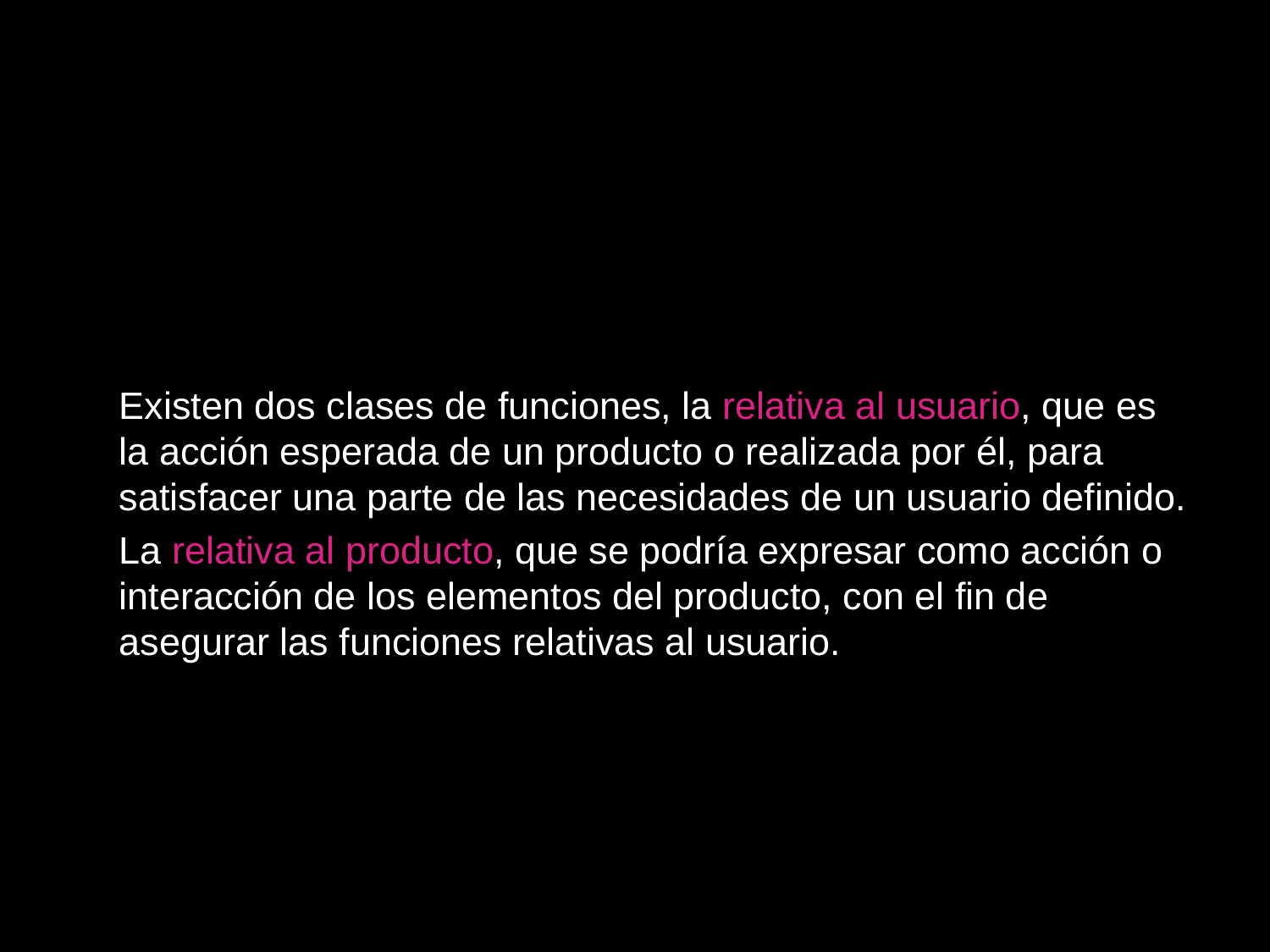

Existen dos clases de funciones, la relativa al usuario, que es la acción esperada de un producto o realizada por él, para satisfacer una parte de las necesidades de un usuario definido.
			La relativa al producto, que se podría expresar como acción o interacción de los elementos del producto, con el fin de asegurar las funciones relativas al usuario.